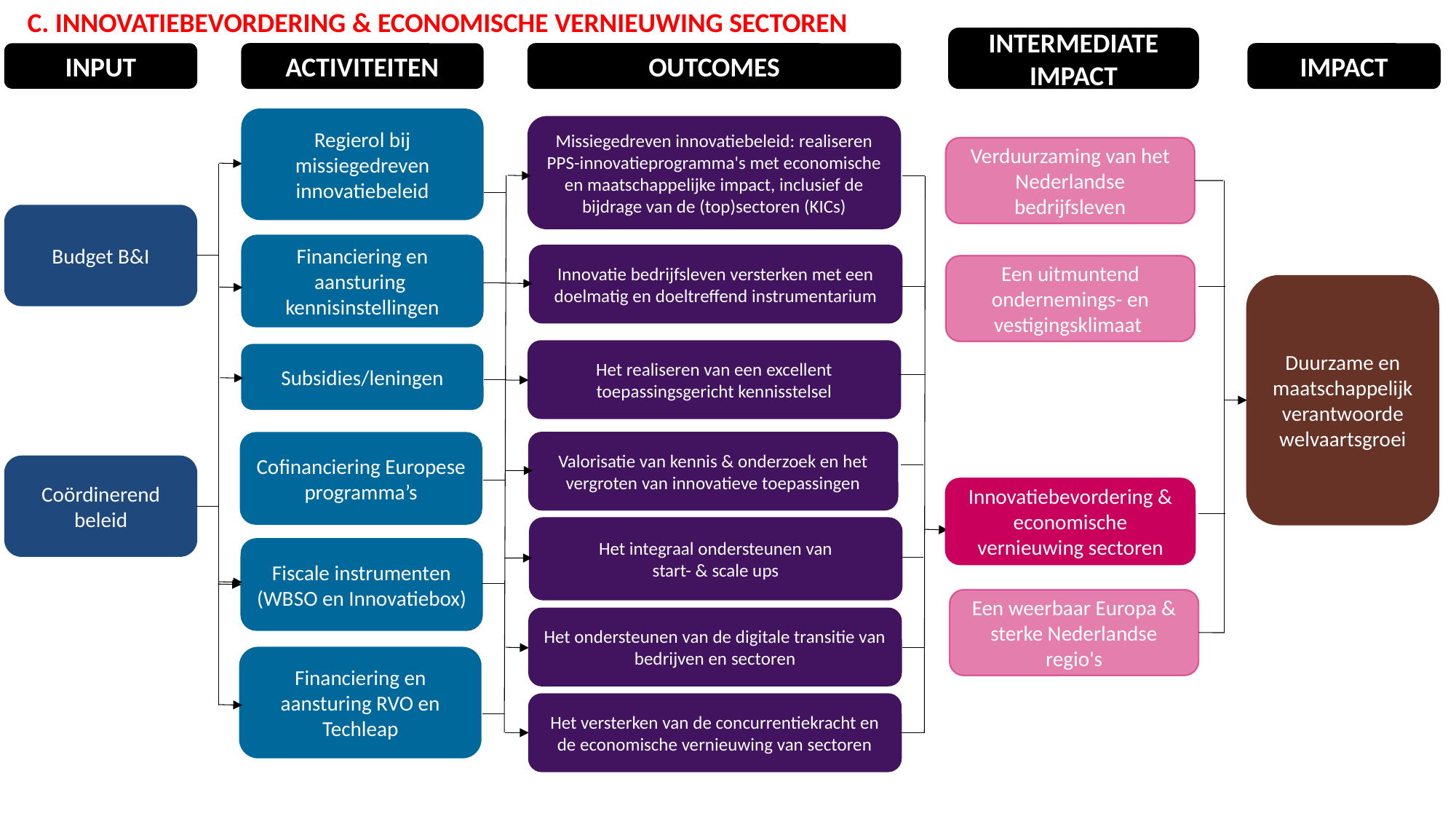

C. INNOVATIEBEVORDERING & ECONOMISCHE VERNIEUWING SECTOREN
INTERMEDIATE IMPACT
INPUT
ACTIVITEITEN
OUTCOMES
IMPACT
Regierol bij missiegedreven innovatiebeleid
Missiegedreven innovatiebeleid: realiseren PPS-innovatieprogramma's met economische en maatschappelijke impact, inclusief de bijdrage van de (top)sectoren (KICs)
Verduurzaming van het Nederlandse bedrijfsleven
Budget B&I
Financiering en aansturing  kennisinstellingen
Innovatie bedrijfsleven versterken met een doelmatig en doeltreffend instrumentarium
Een uitmuntend ondernemings- en vestigingsklimaat
Duurzame en maatschappelijk verantwoorde welvaartsgroei
Het realiseren van een excellent toepassingsgericht kennisstelsel
Subsidies/leningen
Valorisatie van kennis & onderzoek en het vergroten van innovatieve toepassingen
Cofinanciering Europese programma’s
Coördinerend beleid
Innovatiebevordering & economische vernieuwing sectoren
Het integraal ondersteunen van
start- & scale ups
Fiscale instrumenten
(WBSO en Innovatiebox)
Een weerbaar Europa & sterke Nederlandse regio's
Het ondersteunen van de digitale transitie van bedrijven en sectoren
Financiering en aansturing RVO en Techleap
Het versterken van de concurrentiekracht en de economische vernieuwing van sectoren